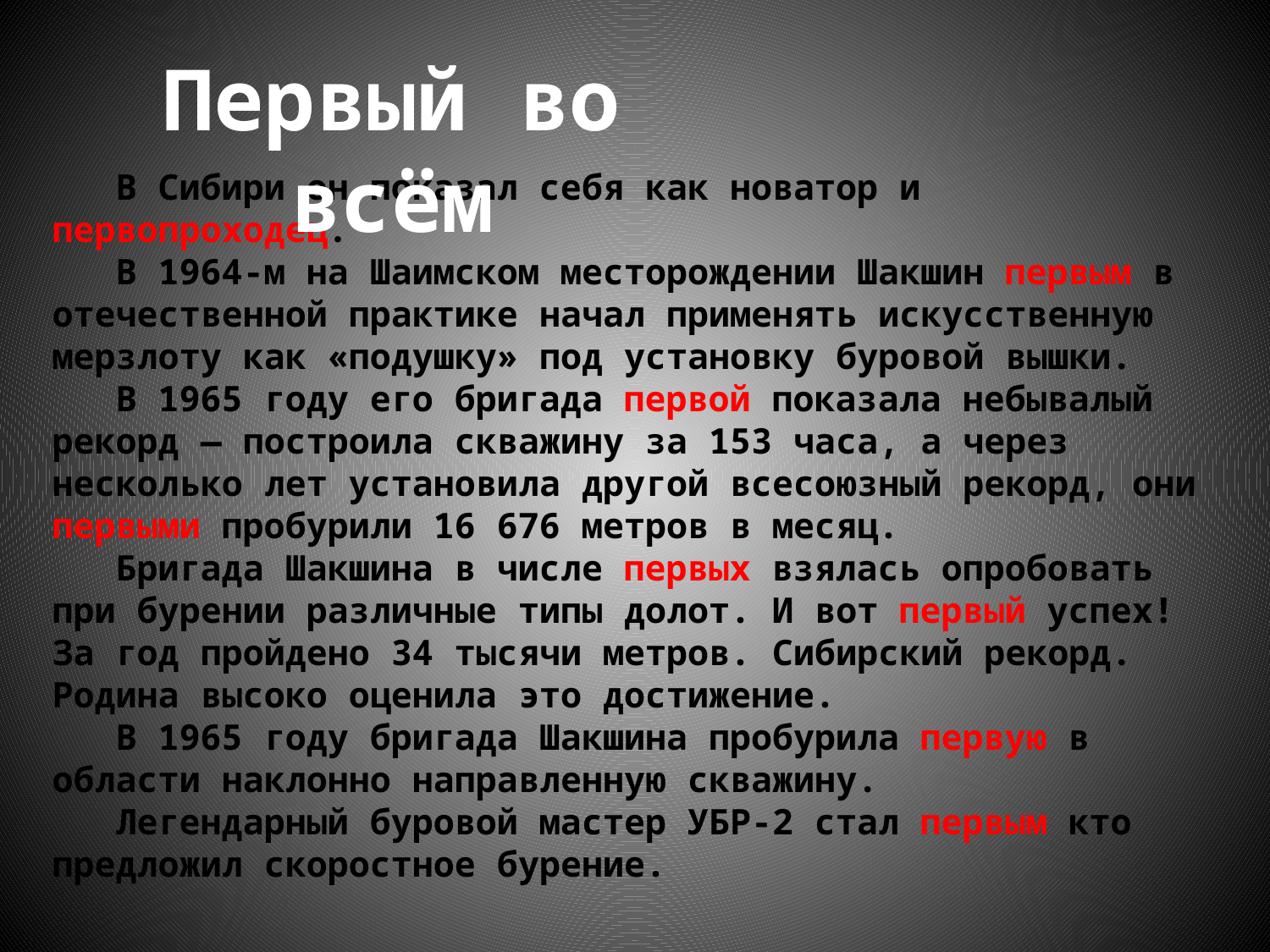

Первый во всём
   В Сибири он показал себя как новатор и первопроходец.
   В 1964-м на Шаимском месторождении Шакшин первым в отечественной практике начал применять искусственную мерзлоту как «подушку» под установку буровой вышки.
   В 1965 году его бригада первой показала небывалый рекорд — построила скважину за 153 часа, а через несколько лет установила другой всесоюзный рекорд, они первыми пробурили 16 676 метров в месяц.
   Бригада Шакшина в числе первых взялась опробовать при бурении различные типы долот. И вот первый успех! За год пройдено 34 тысячи метров. Сибирский рекорд. Родина высоко оценила это достижение.
   В 1965 году бригада Шакшина пробурила первую в области наклонно направленную скважину.
   Легендарный буровой мастер УБР-2 стал первым кто предложил скоростное бурение.